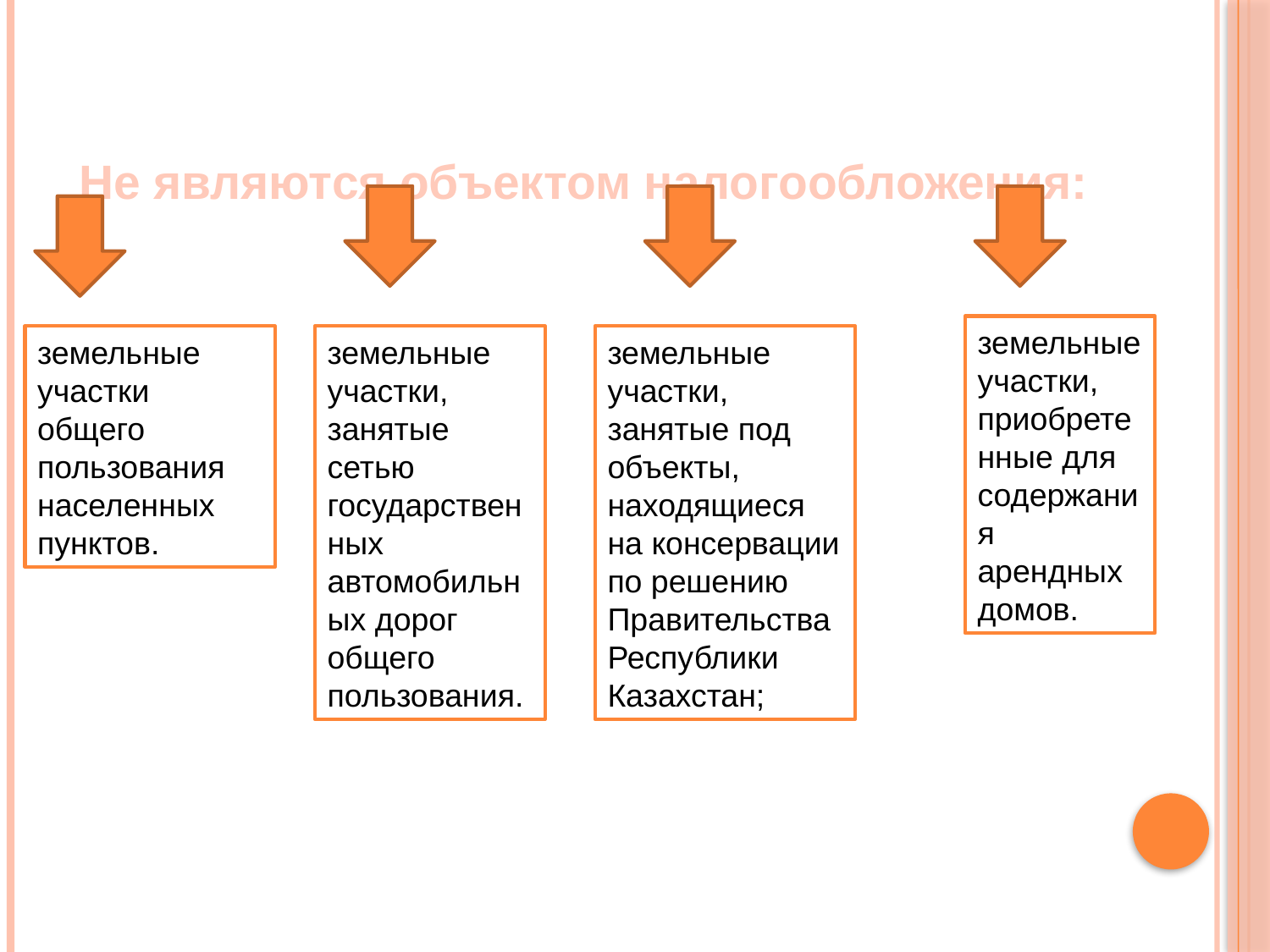

# Не являются объектом налогообложения:

земельные участки, приобретенные для содержания арендных домов.
земельные участки общего пользования населенных пунктов.
земельные участки, занятые сетью государственных автомобильных дорог общего пользования.
земельные участки, занятые под объекты, находящиеся на консервации по решению Правительства Республики Казахстан;